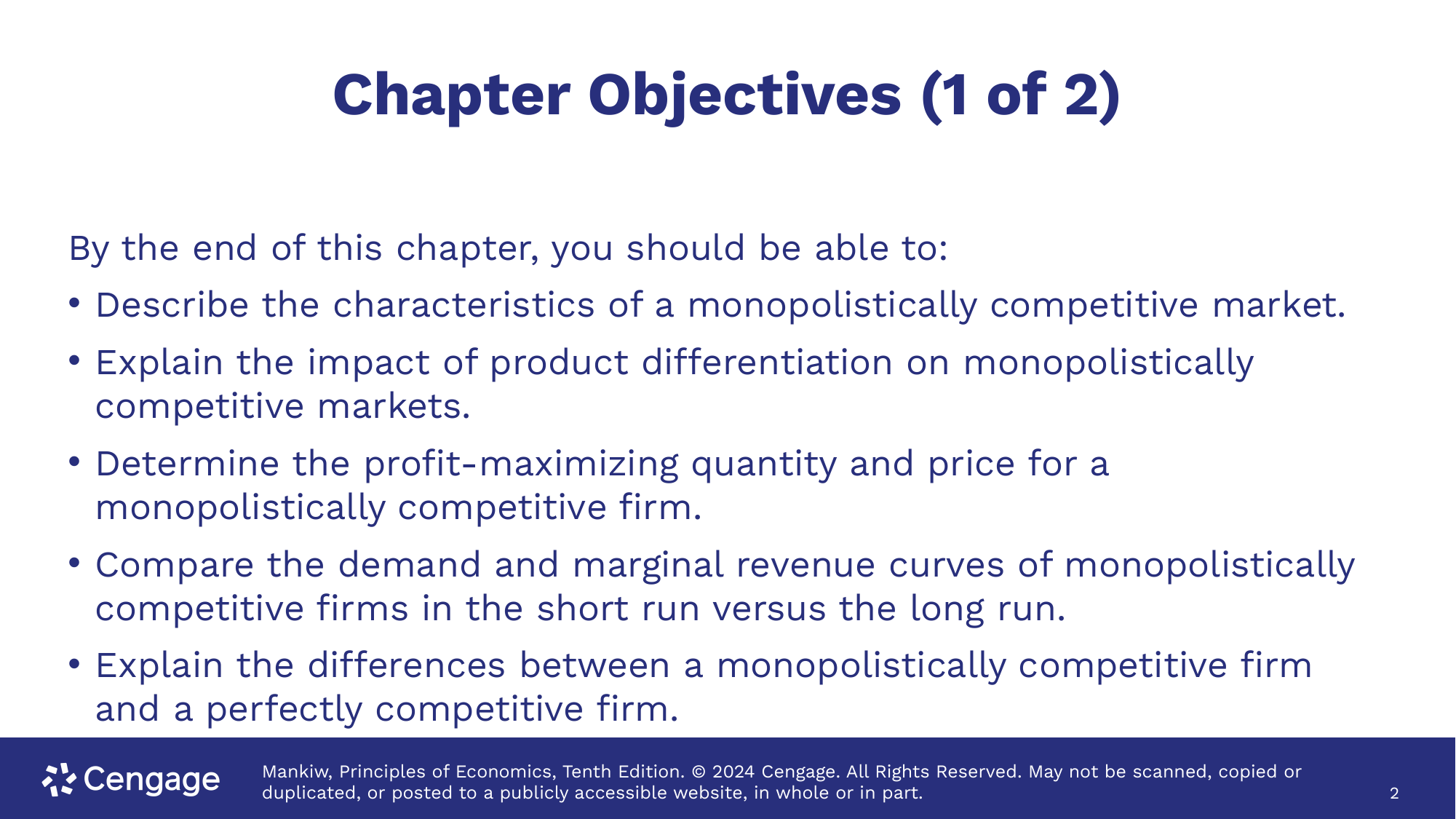

# Chapter Objectives (1 of 2)
By the end of this chapter, you should be able to:
Describe the characteristics of a monopolistically competitive market.
Explain the impact of product differentiation on monopolistically competitive markets.
Determine the profit-maximizing quantity and price for a monopolistically competitive firm.
Compare the demand and marginal revenue curves of monopolistically competitive firms in the short run versus the long run.
Explain the differences between a monopolistically competitive firm and a perfectly competitive firm.